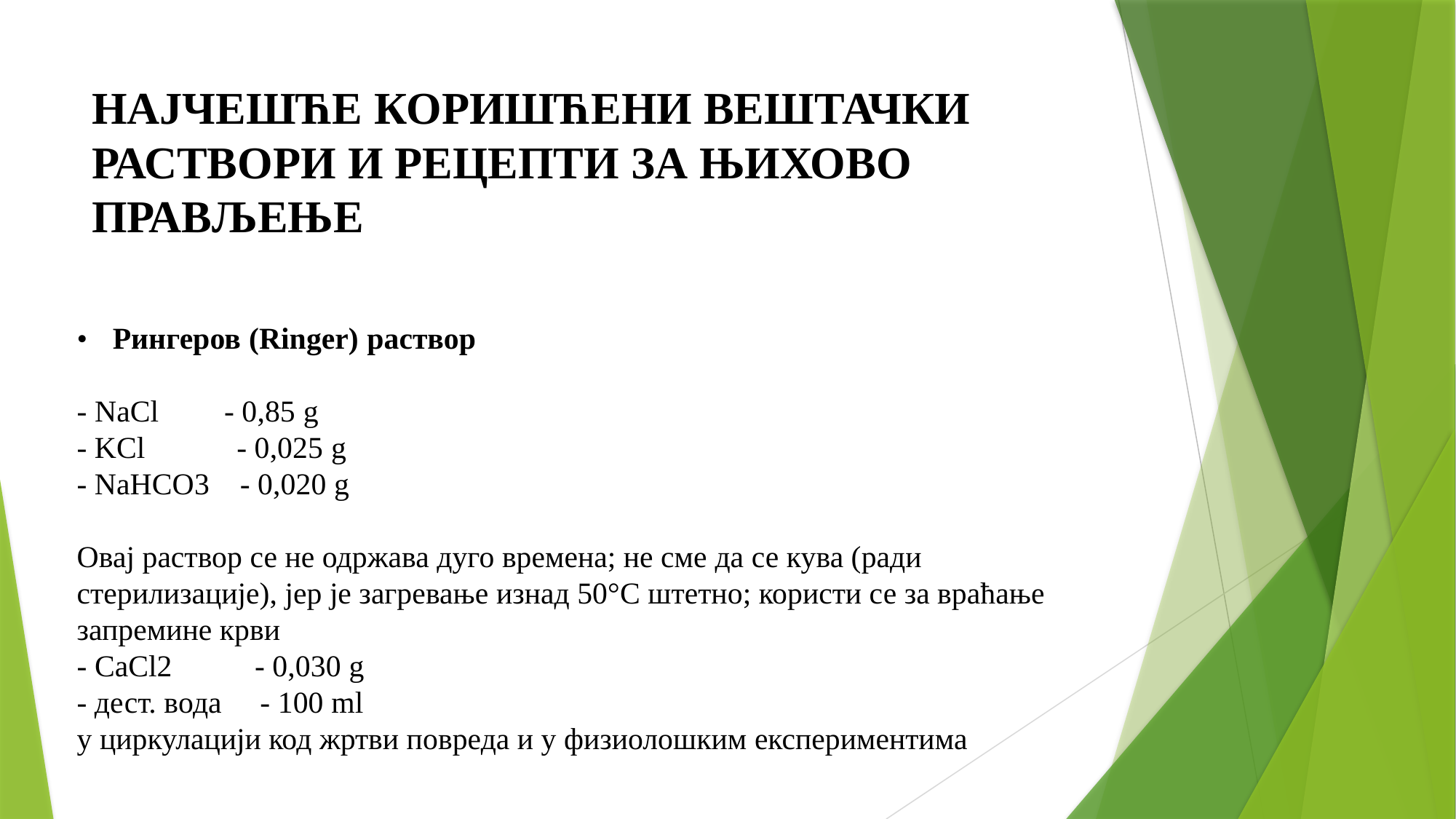

# НАЈЧЕШЋЕ КОРИШЋЕНИ ВЕШТАЧКИ РАСТВОРИ И РЕЦЕПТИ ЗА ЊИХОВО ПРАВЉЕЊЕ
•   Рингеров (Ringer) раствор
- NaCl	     - 0,85 g
- KCl            - 0,025 g
- NaHCO3    - 0,020 g
Овај раствор се не одржава дуго времена; не сме да се кува (ради стерилизације), јер је загревање изнад 50°C штетно; користи се за враћање запремине крви
- CaCl2	         - 0,030 g
- дест. вода     - 100 ml
у циркулацији код жртви повреда и у физиолошким експериментима